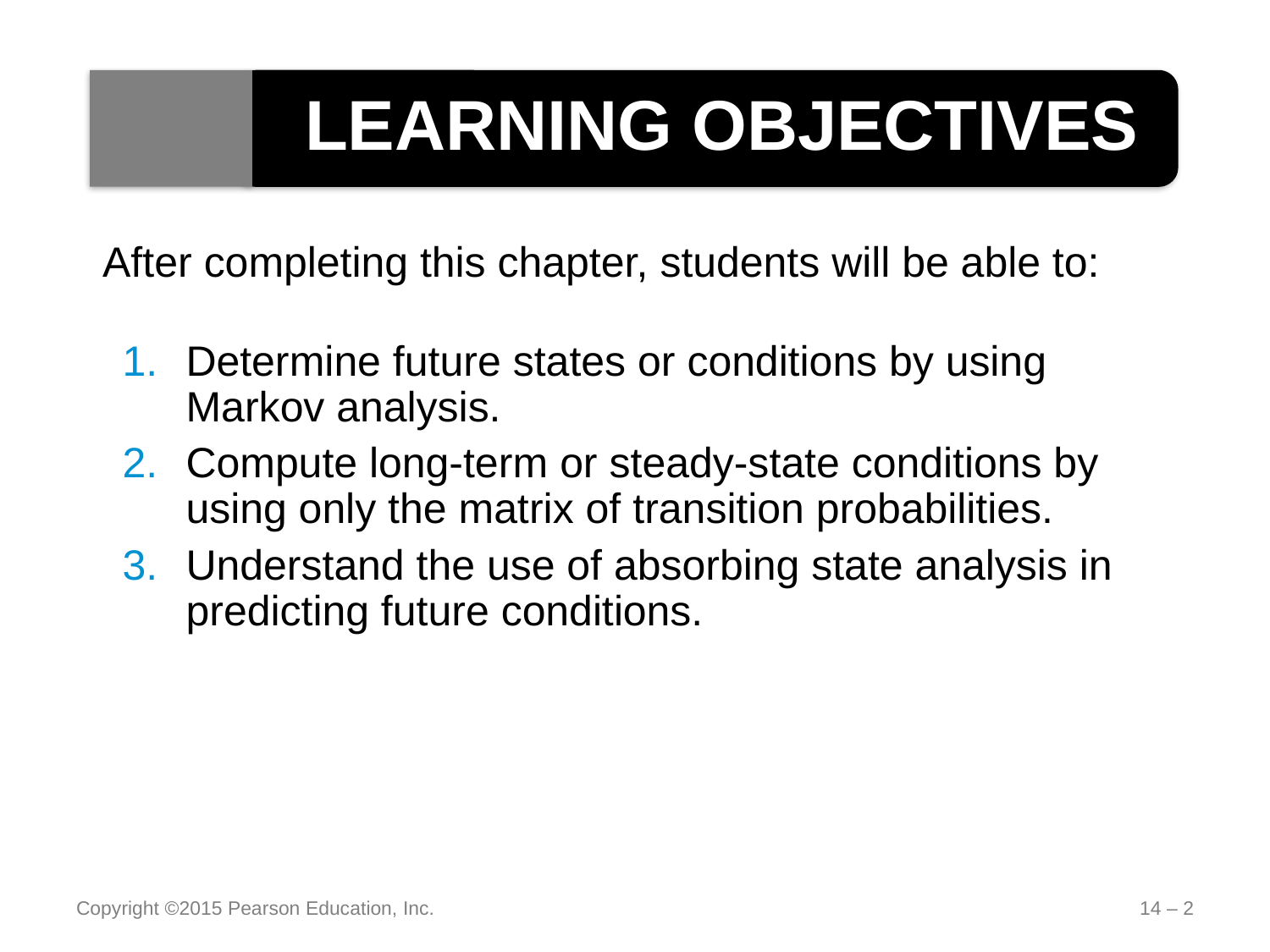

LEARNING OBJECTIVES
After completing this chapter, students will be able to:
Determine future states or conditions by using Markov analysis.
Compute long-term or steady-state conditions by using only the matrix of transition probabilities.
Understand the use of absorbing state analysis in predicting future conditions.
Copyright ©2015 Pearson Education, Inc.
14 – 2